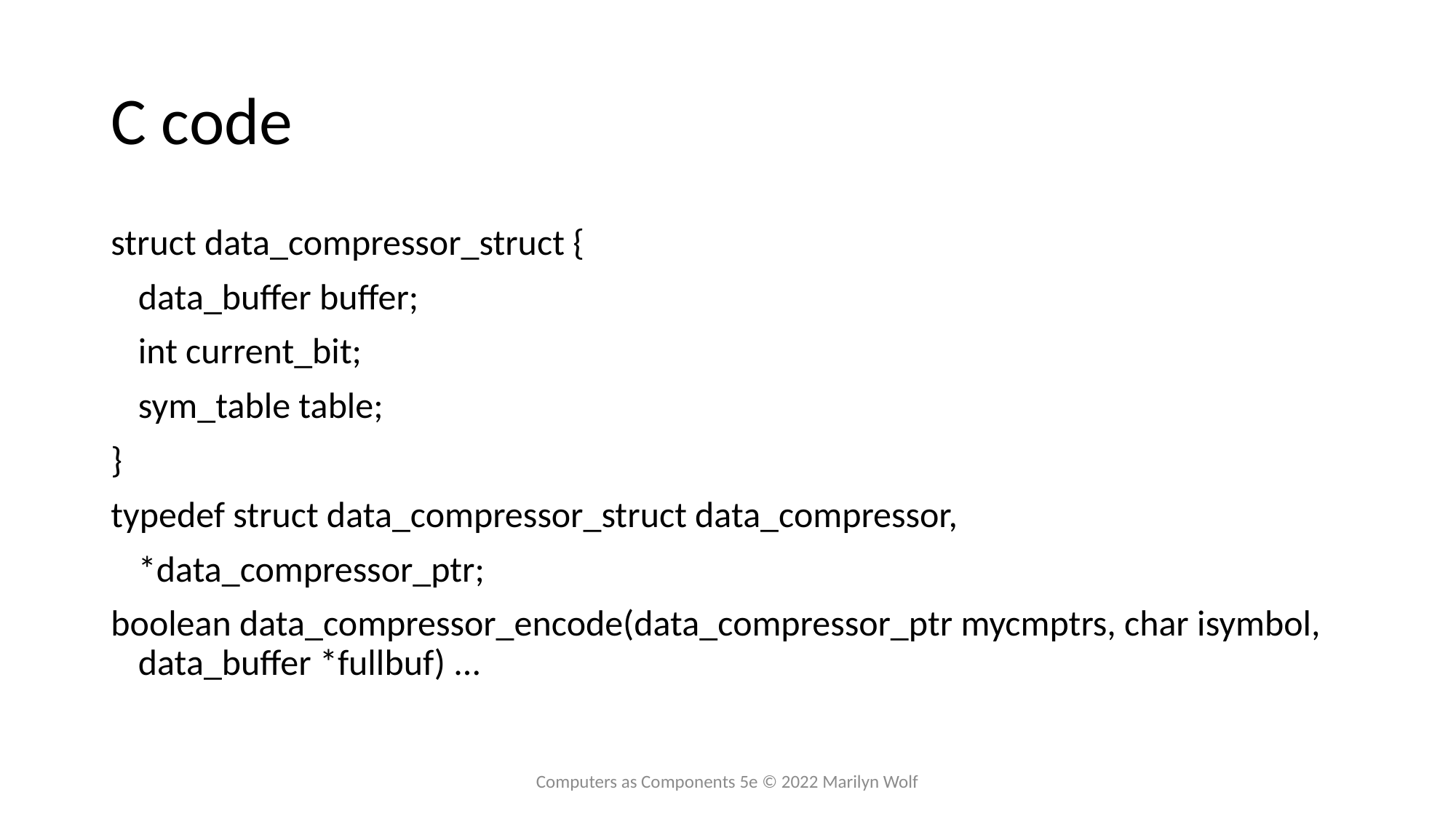

# C code
struct data_compressor_struct {
	data_buffer buffer;
	int current_bit;
	sym_table table;
}
typedef struct data_compressor_struct data_compressor,
	*data_compressor_ptr;
boolean data_compressor_encode(data_compressor_ptr mycmptrs, char isymbol, data_buffer *fullbuf) ...
Computers as Components 5e © 2022 Marilyn Wolf